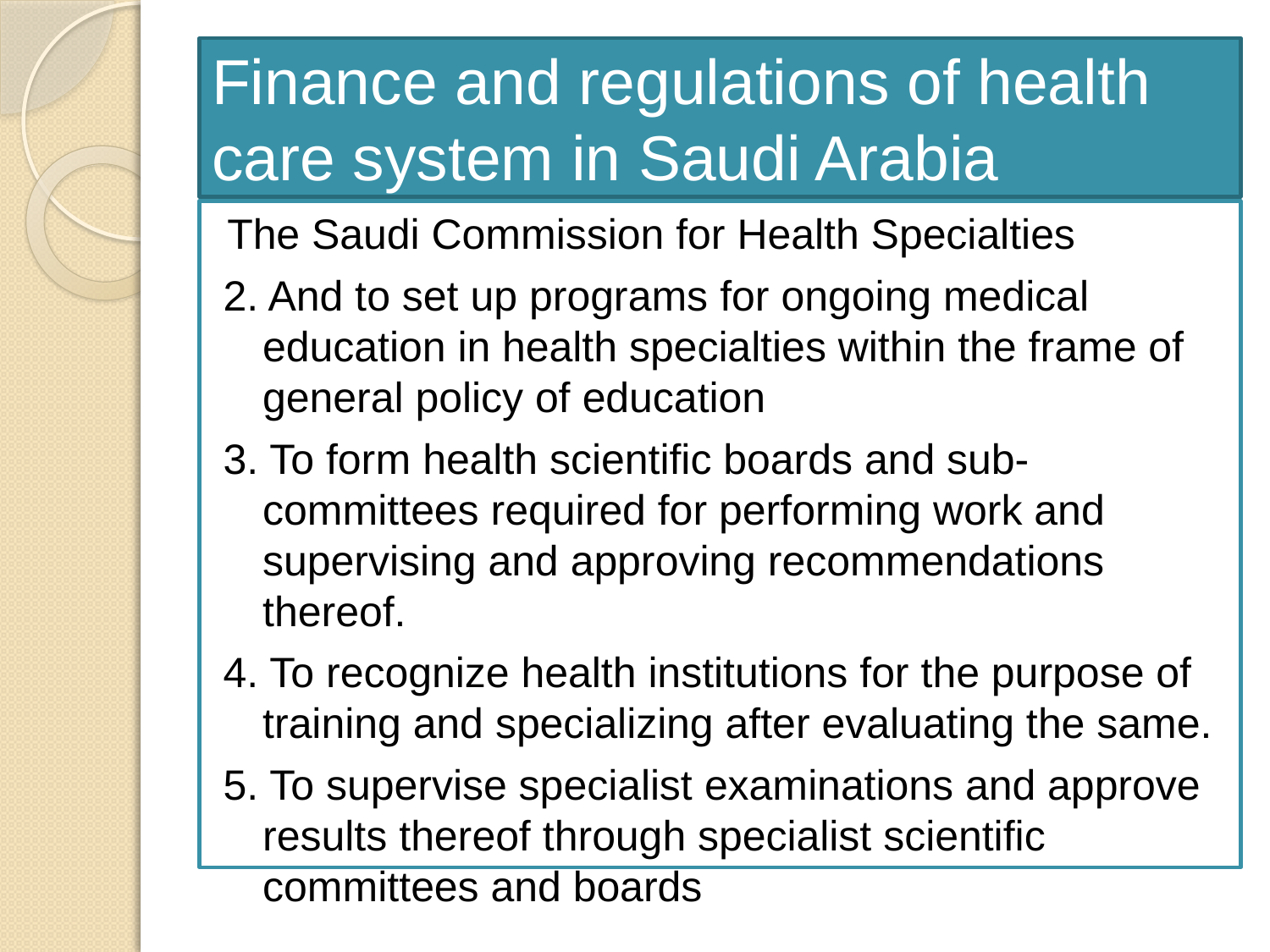

# Finance and regulations of health care system in Saudi Arabia
The Saudi Commission for Health Specialties
2. And to set up programs for ongoing medical education in health specialties within the frame of general policy of education
3. To form health scientific boards and sub-committees required for performing work and supervising and approving recommendations thereof.
4. To recognize health institutions for the purpose of training and specializing after evaluating the same.
5. To supervise specialist examinations and approve results thereof through specialist scientific committees and boards